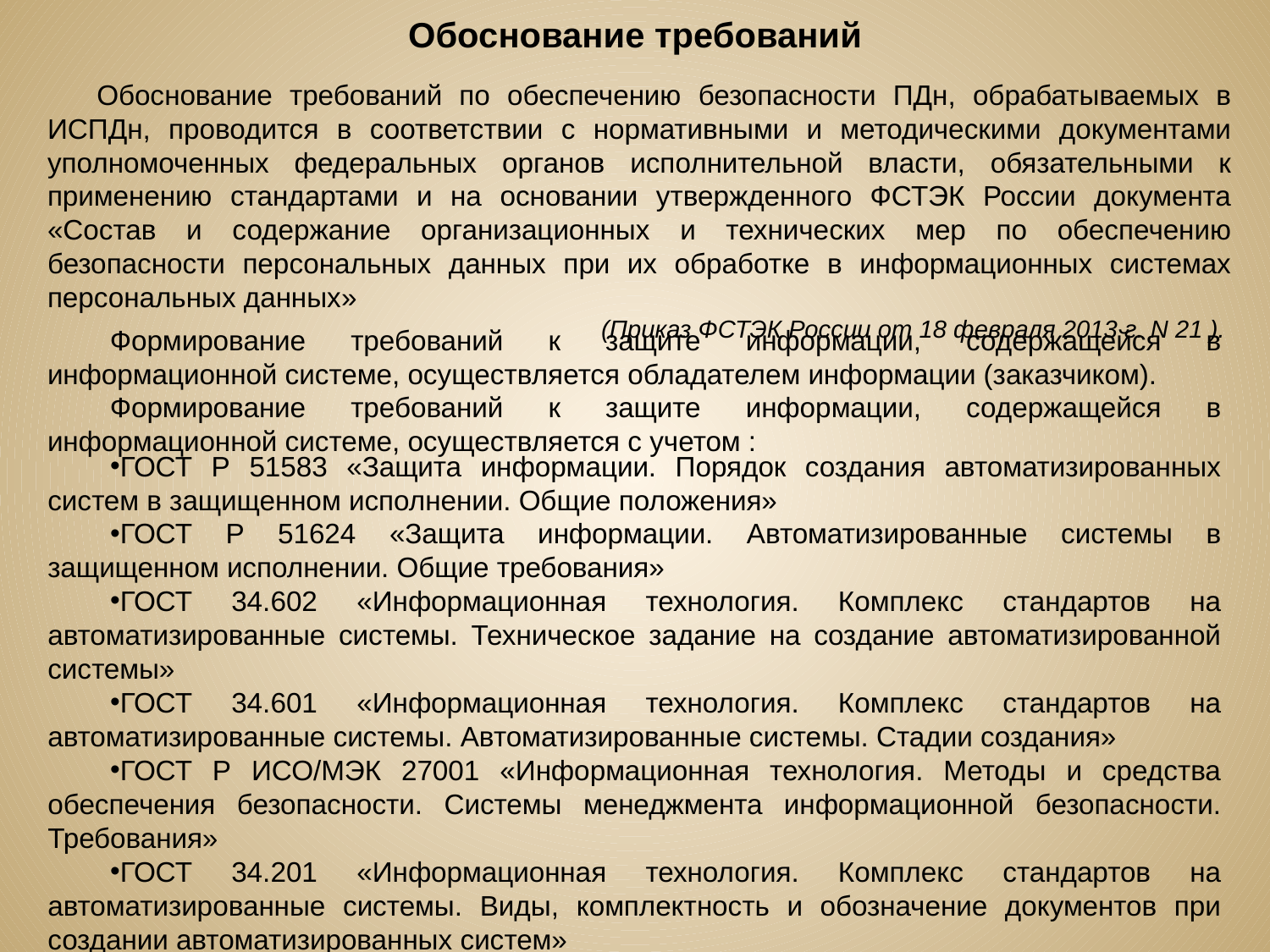

Обоснование требований

Обоснование требований по обеспечению безопасности ПДн, обрабатываемых в ИСПДн, проводится в соответствии с нормативными и методическими документами уполномоченных федеральных органов исполнительной власти, обязательными к применению стандартами и на основании утвержденного ФСТЭК России документа «Состав и содержание организационных и технических мер по обеспечению безопасности персональных данных при их обработке в информационных системах персональных данных»
(Приказ ФСТЭК России от 18 февраля 2013 г. N 21 ).
Формирование требований к защите информации, содержащейся в информационной системе, осуществляется обладателем информации (заказчиком).
Формирование требований к защите информации, содержащейся в информационной системе, осуществляется с учетом :
ГОСТ Р 51583 «Защита информации. Порядок создания автоматизированных систем в защищенном исполнении. Общие положения»
ГОСТ Р 51624 «Защита информации. Автоматизированные системы в защищенном исполнении. Общие требования»
ГОСТ 34.602 «Информационная технология. Комплекс стандартов на автоматизированные системы. Техническое задание на создание автоматизированной системы»
ГОСТ 34.601 «Информационная технология. Комплекс стандартов на автоматизированные системы. Автоматизированные системы. Стадии создания»
ГОСТ Р ИСО/МЭК 27001 «Информационная технология. Методы и средства обеспечения безопасности. Системы менеджмента информационной безопасности. Требования»
ГОСТ 34.201 «Информационная технология. Комплекс стандартов на автоматизированные системы. Виды, комплектность и обозначение документов при создании автоматизированных систем»